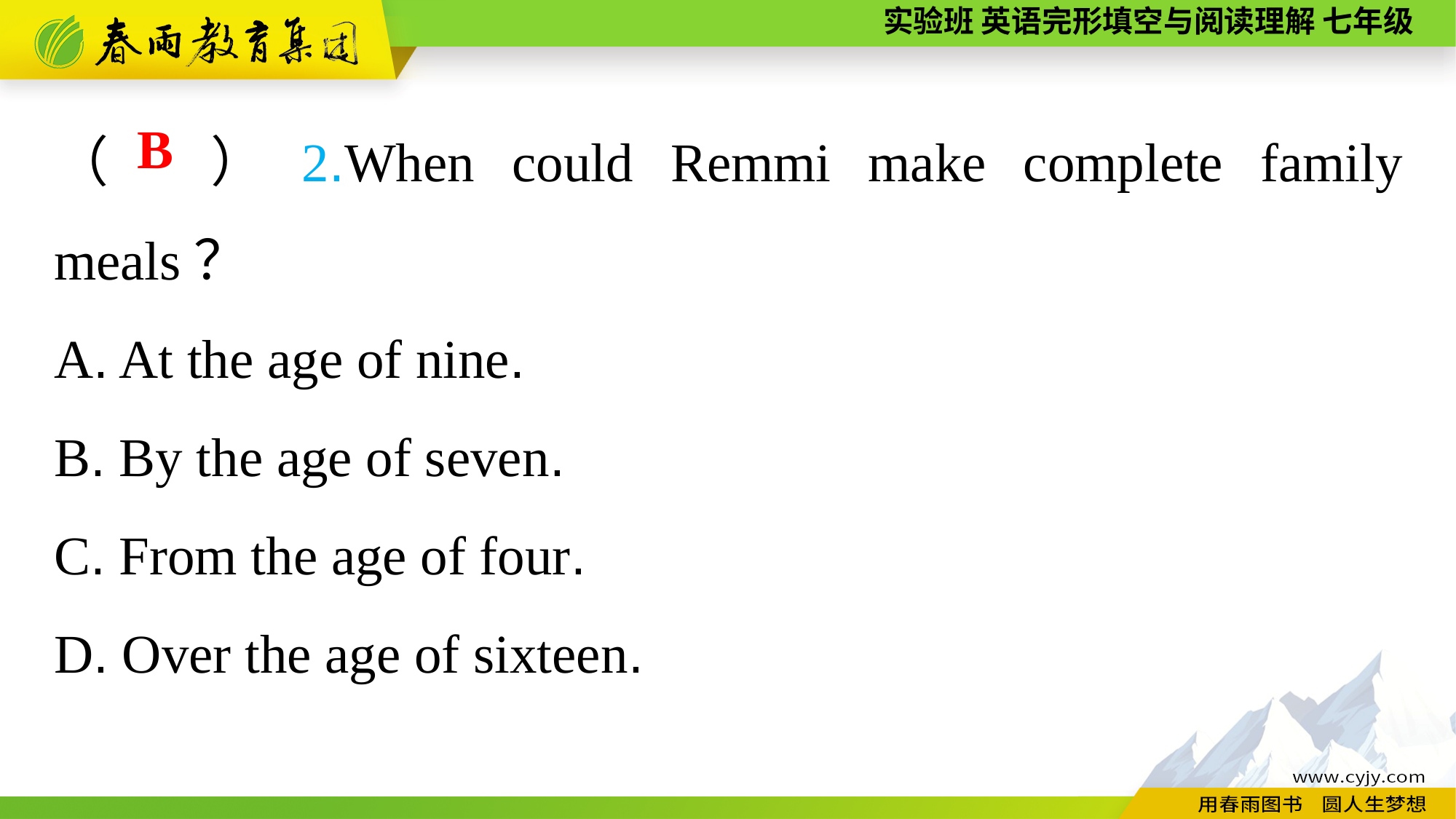

（　）2.When could Remmi make complete family meals？
A. At the age of nine.
B. By the age of seven.
C. From the age of four.
D. Over the age of sixteen.
B